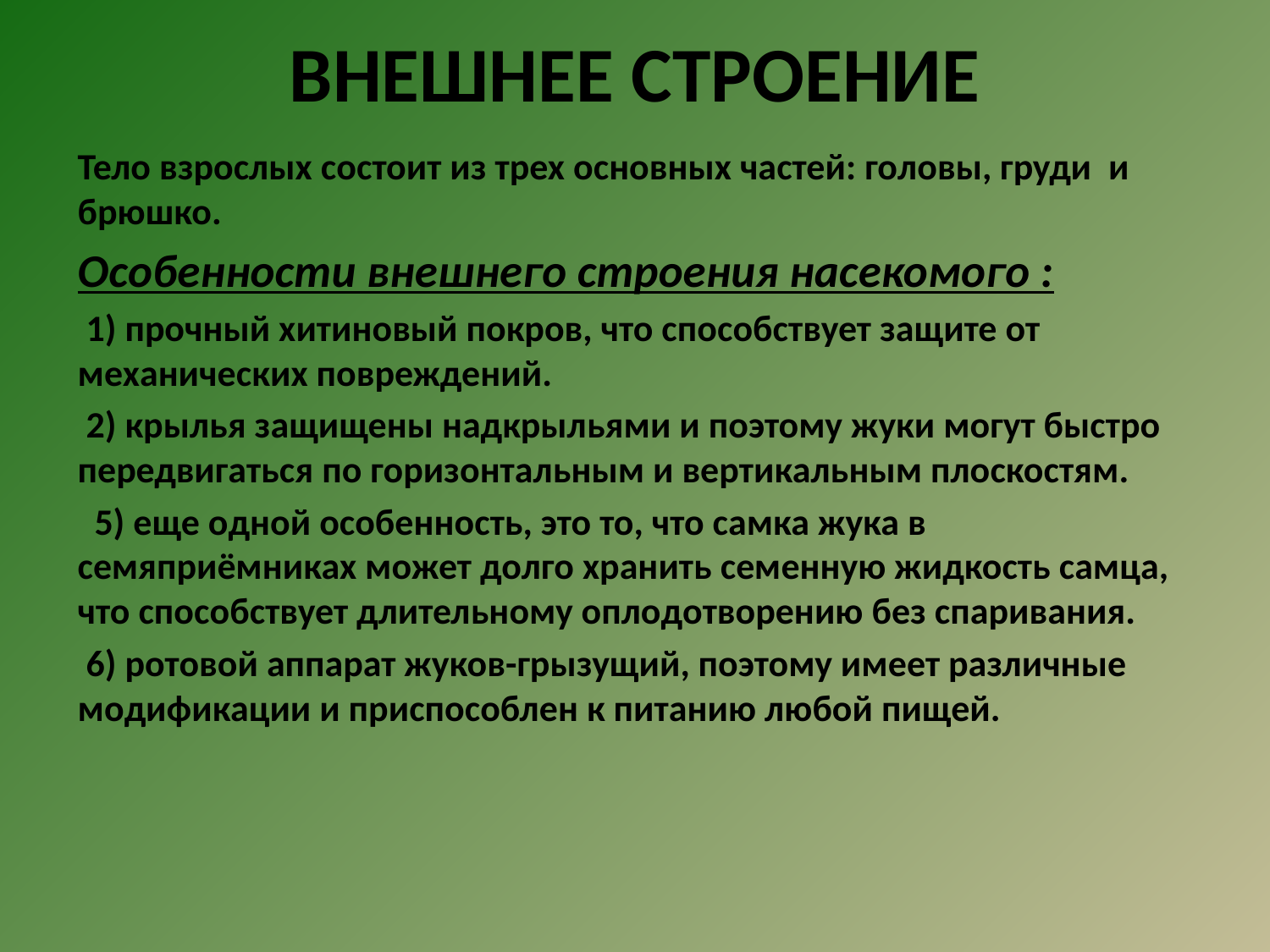

# ВНЕШНЕЕ СТРОЕНИЕ
Тело взрослых состоит из трех основных частей: головы, груди  и брюшко.
Особенности внешнего строения насекомого :
 1) прочный хитиновый покров, что способствует защите от механических повреждений.
 2) крылья защищены надкрыльями и поэтому жуки могут быстро передвигаться по горизонтальным и вертикальным плоскостям.
  5) еще одной особенность, это то, что самка жука в семяприёмниках может долго хранить семенную жидкость самца, что способствует длительному оплодотворению без спаривания.
 6) ротовой аппарат жуков-грызущий, поэтому имеет различные модификации и приспособлен к питанию любой пищей.